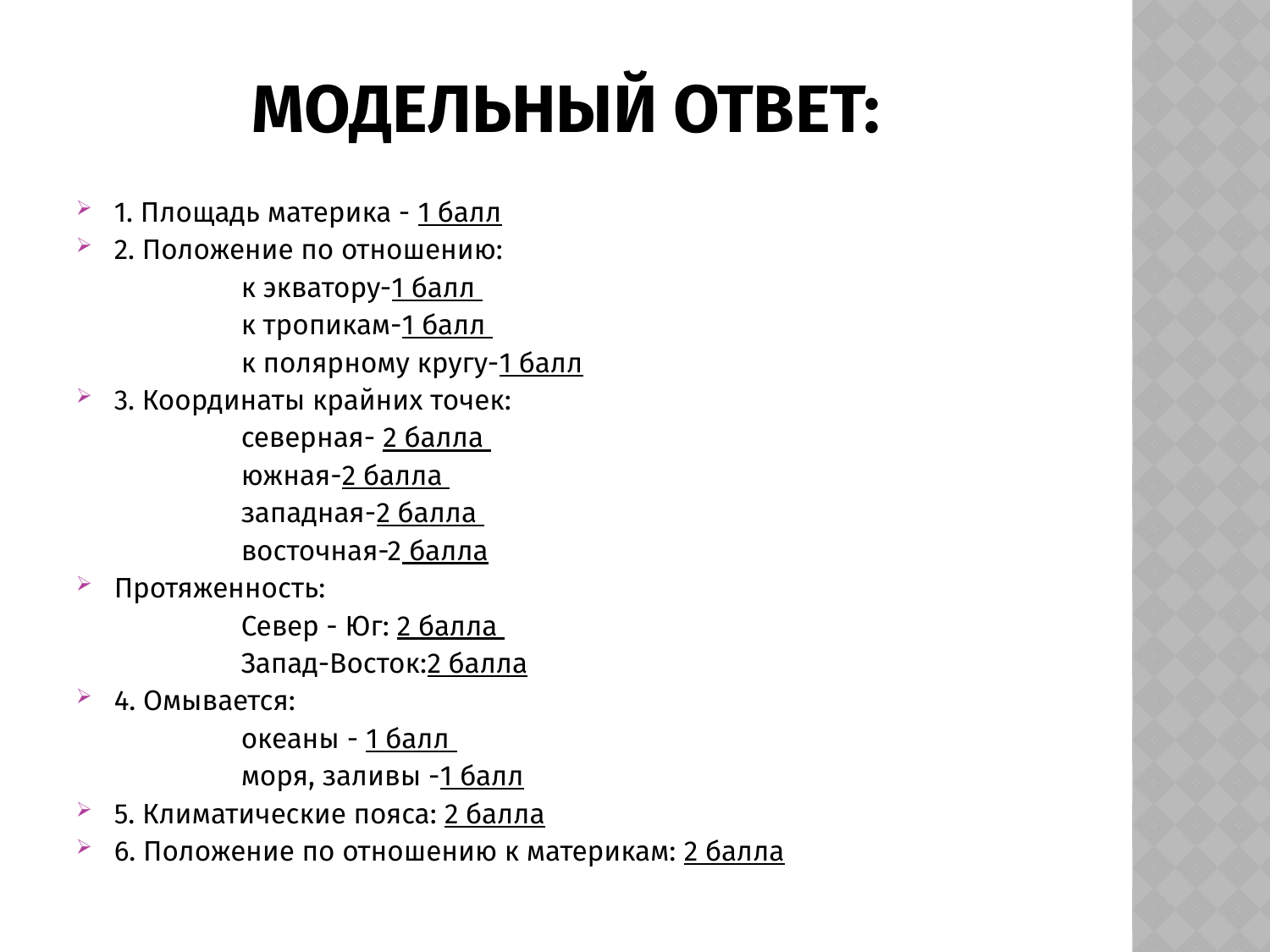

# Модельный ответ:

1. Площадь материка - 1 балл
2. Положение по отношению:
		к экватору-1 балл
		к тропикам-1 балл
		к полярному кругу-1 балл
3. Координаты крайних точек:
		северная- 2 балла
		южная-2 балла
		западная-2 балла
		восточная-2 балла
Протяженность:
		Север - Юг: 2 балла
		Запад-Восток:2 балла
4. Омывается:
		океаны - 1 балл
		моря, заливы -1 балл
5. Климатические пояса: 2 балла
6. Положение по отношению к материкам: 2 балла